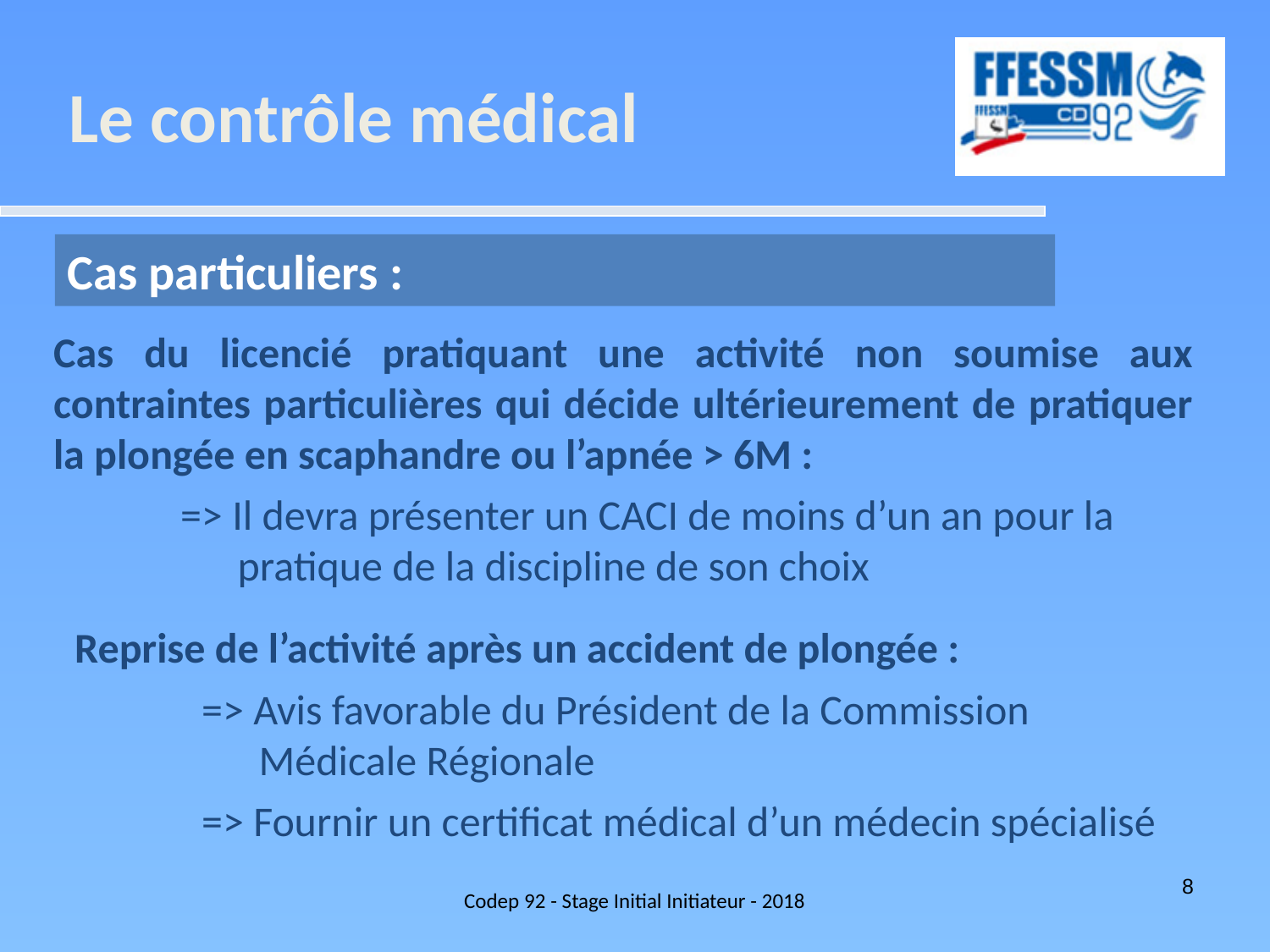

Le contrôle médical
Cas particuliers :
Cas du licencié pratiquant une activité non soumise aux contraintes particulières qui décide ultérieurement de pratiquer la plongée en scaphandre ou l’apnée > 6M :
	=> Il devra présenter un CACI de moins d’un an pour la 	      pratique de la discipline de son choix
Reprise de l’activité après un accident de plongée :
	=> Avis favorable du Président de la Commission 		      Médicale Régionale
	=> Fournir un certificat médical d’un médecin spécialisé
Codep 92 - Stage Initial Initiateur - 2018
8